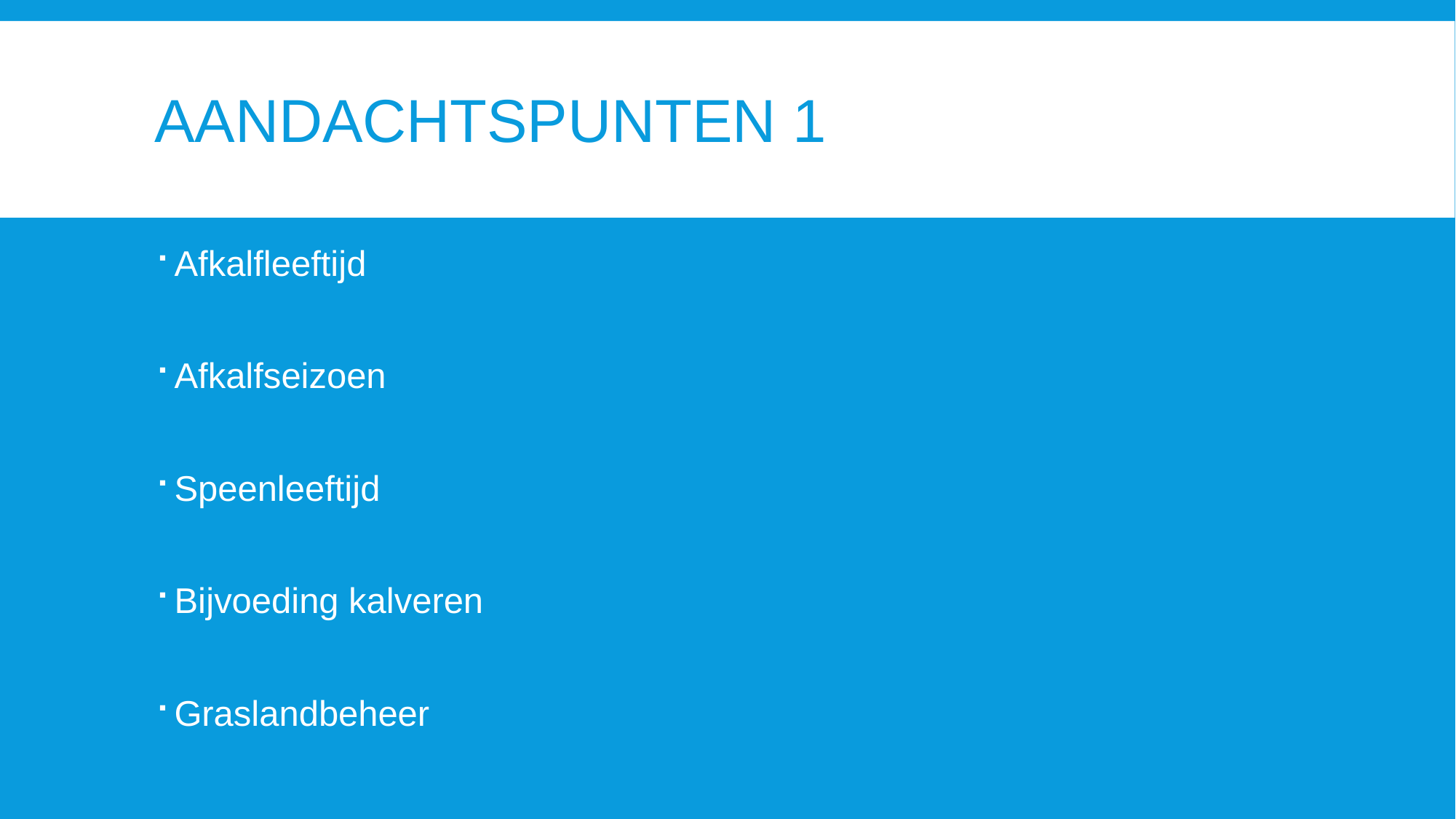

# Aandachtspunten 1
Afkalfleeftijd

Afkalfseizoen

Speenleeftijd

Bijvoeding kalveren

Graslandbeheer